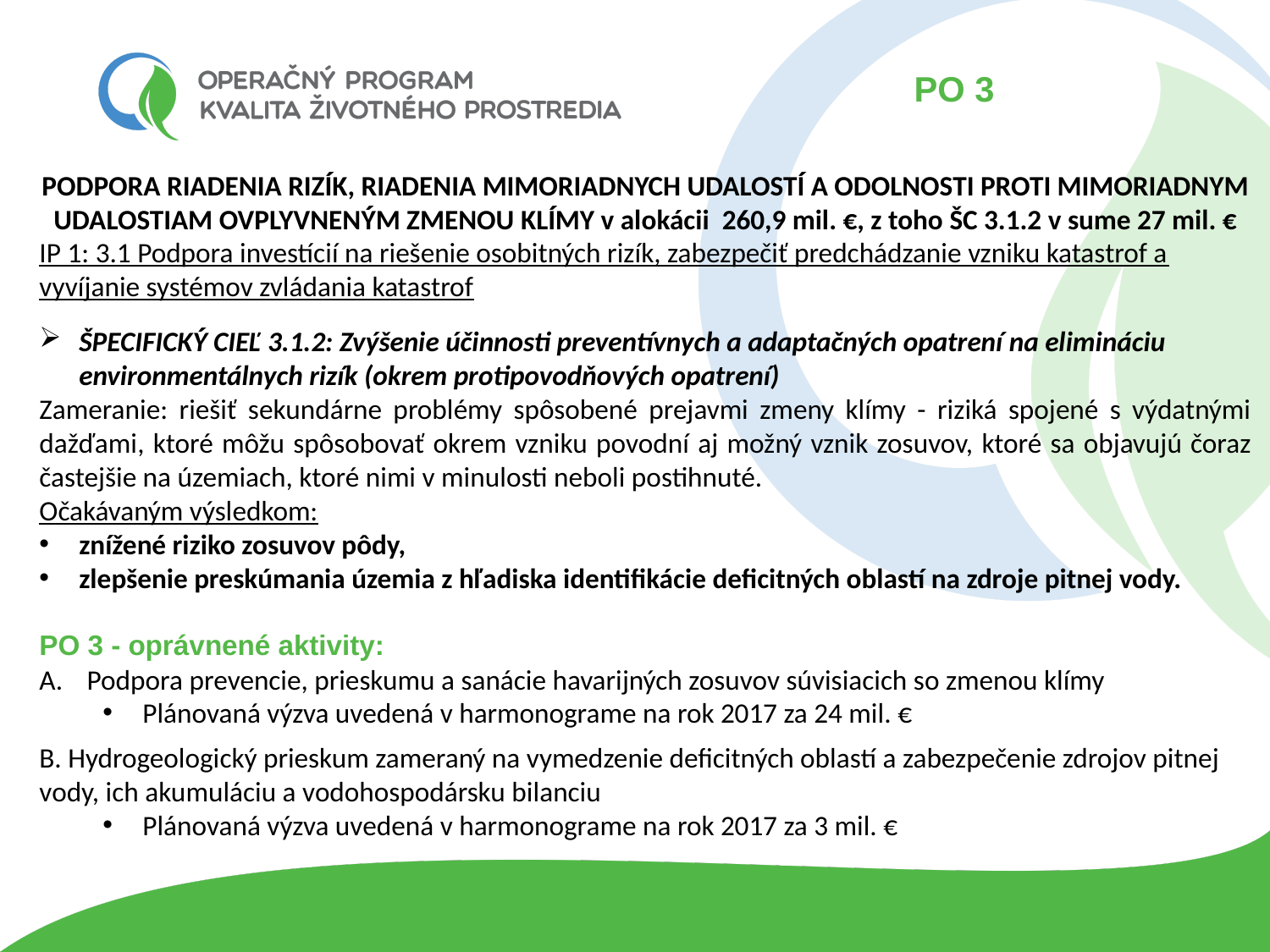

# PO 3
PODPORA RIADENIA RIZÍK, RIADENIA MIMORIADNYCH UDALOSTÍ A ODOLNOSTI PROTI MIMORIADNYM UDALOSTIAM OVPLYVNENÝM ZMENOU KLÍMY v alokácii  260,9 mil. €, z toho ŠC 3.1.2 v sume 27 mil. €
IP 1: 3.1 Podpora investícií na riešenie osobitných rizík, zabezpečiť predchádzanie vzniku katastrof a vyvíjanie systémov zvládania katastrof
ŠPECIFICKÝ CIEĽ 3.1.2: Zvýšenie účinnosti preventívnych a adaptačných opatrení na elimináciu environmentálnych rizík (okrem protipovodňových opatrení)
Zameranie: riešiť sekundárne problémy spôsobené prejavmi zmeny klímy - riziká spojené s výdatnými dažďami, ktoré môžu spôsobovať okrem vzniku povodní aj možný vznik zosuvov, ktoré sa objavujú čoraz častejšie na územiach, ktoré nimi v minulosti neboli postihnuté.
Očakávaným výsledkom:
znížené riziko zosuvov pôdy,
zlepšenie preskúmania územia z hľadiska identifikácie deficitných oblastí na zdroje pitnej vody.

PO 3 - oprávnené aktivity:
Podpora prevencie, prieskumu a sanácie havarijných zosuvov súvisiacich so zmenou klímy
Plánovaná výzva uvedená v harmonograme na rok 2017 za 24 mil. €
B. Hydrogeologický prieskum zameraný na vymedzenie deficitných oblastí a zabezpečenie zdrojov pitnej vody, ich akumuláciu a vodohospodársku bilanciu
Plánovaná výzva uvedená v harmonograme na rok 2017 za 3 mil. €